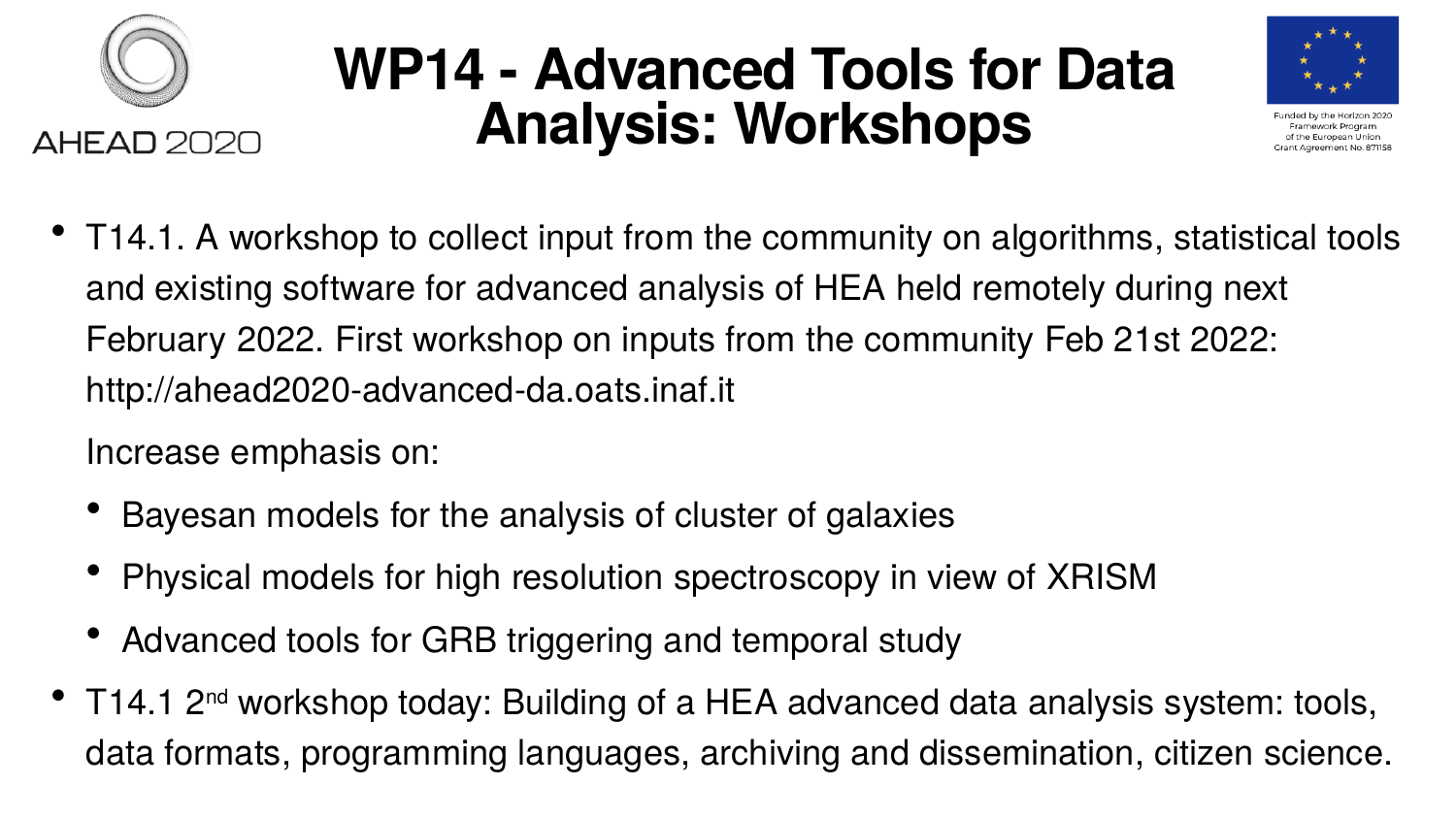

# WP14 - Advanced Tools for Data Analysis: Workshops
T14.1. A workshop to collect input from the community on algorithms, statistical tools and existing software for advanced analysis of HEA held remotely during next February 2022. First workshop on inputs from the community Feb 21st 2022: http://ahead2020-advanced-da.oats.inaf.it
Increase emphasis on:
Bayesan models for the analysis of cluster of galaxies
Physical models for high resolution spectroscopy in view of XRISM
Advanced tools for GRB triggering and temporal study
T14.1 2nd workshop today: Building of a HEA advanced data analysis system: tools, data formats, programming languages, archiving and dissemination, citizen science.